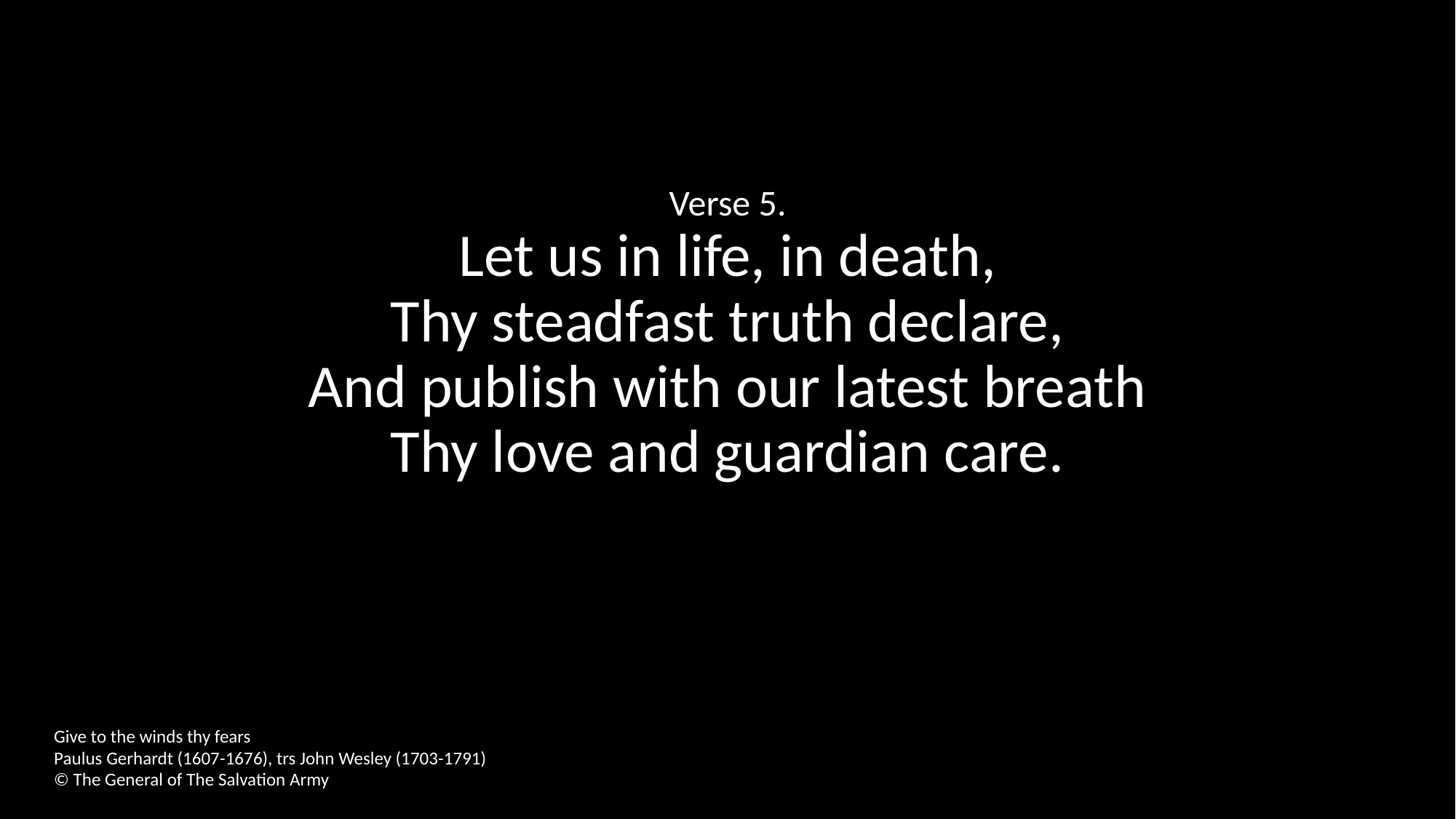

Verse 5.
Let us in life, in death,
Thy steadfast truth declare,
And publish with our latest breath
Thy love and guardian care.
Give to the winds thy fears
Paulus Gerhardt (1607-1676), trs John Wesley (1703-1791)
© The General of The Salvation Army